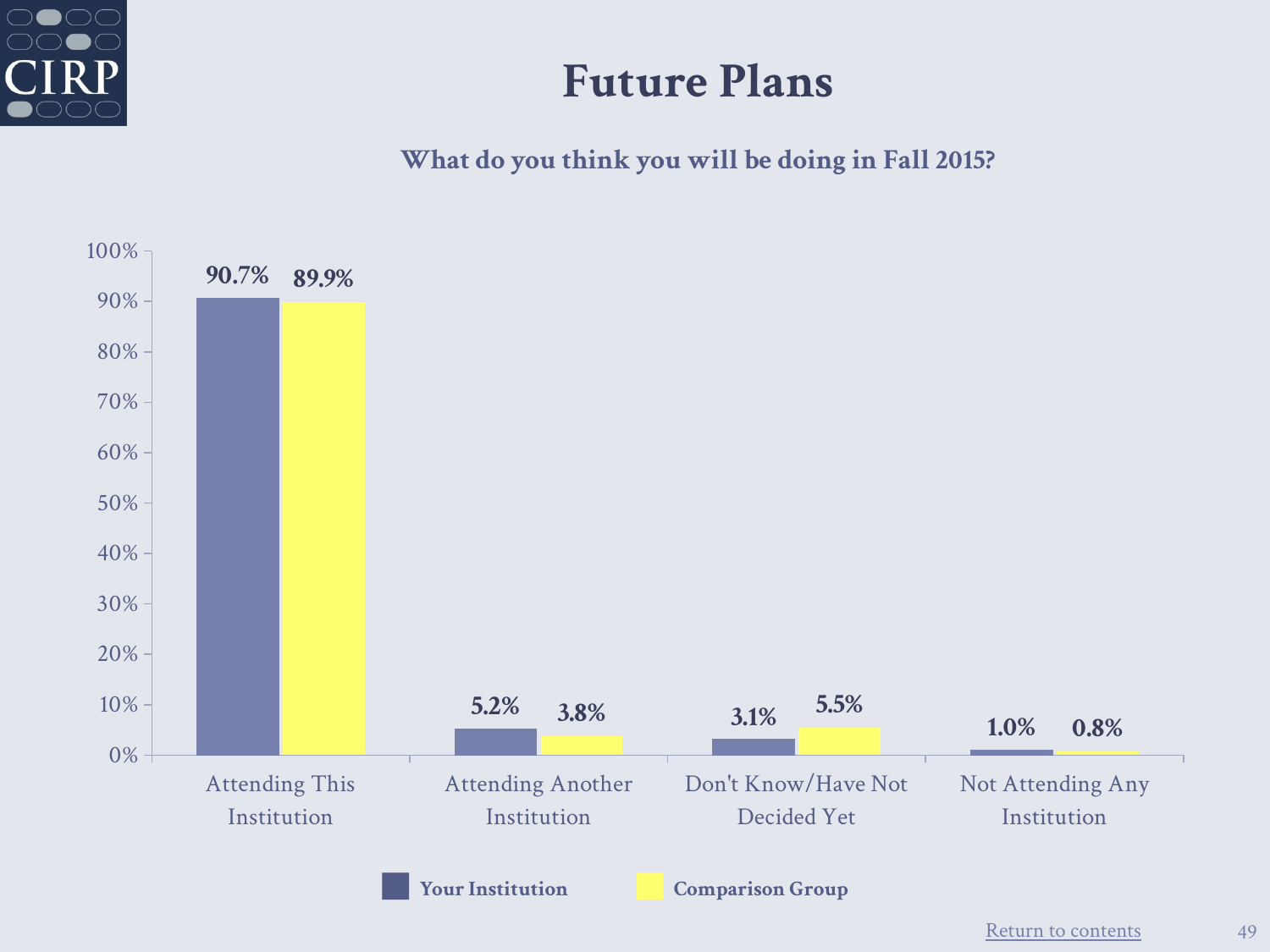

# Future Plans What do you think you will be doing in Fall 2015?

### Chart

| Category | Your Institution | Comparison Group |
|---|---|---|
| Attending This Institution | 0.907 | 0.899 |
| Attending Another Institution | 0.052 | 0.038 |
| Don't Know/Have Not Decided Yet | 0.031 | 0.055 |
| Not Attending Any Institution | 0.01 | 0.008 |
■ Your Institution
■ Comparison Group
49